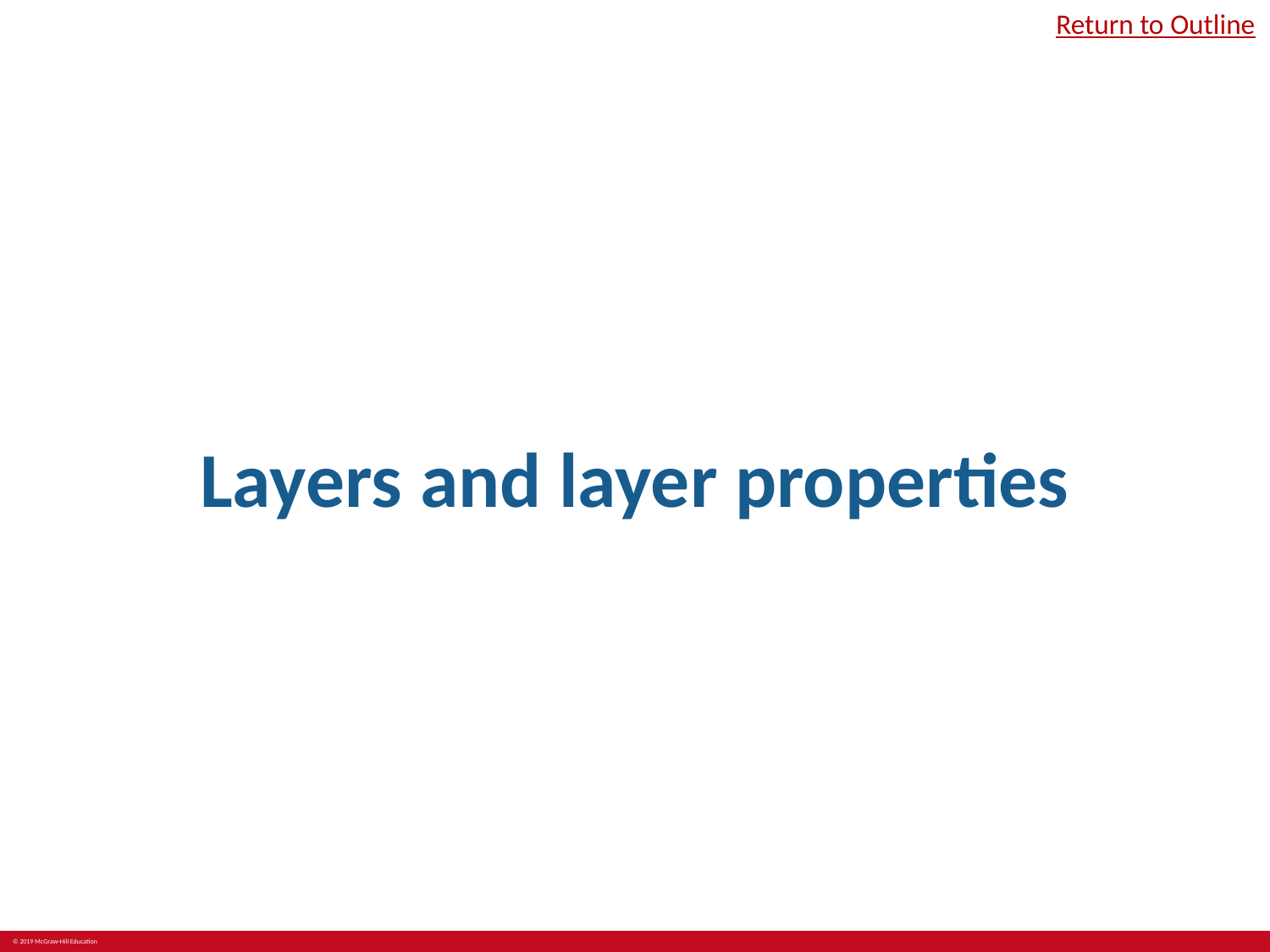

Return to Outline
# Layers and layer properties